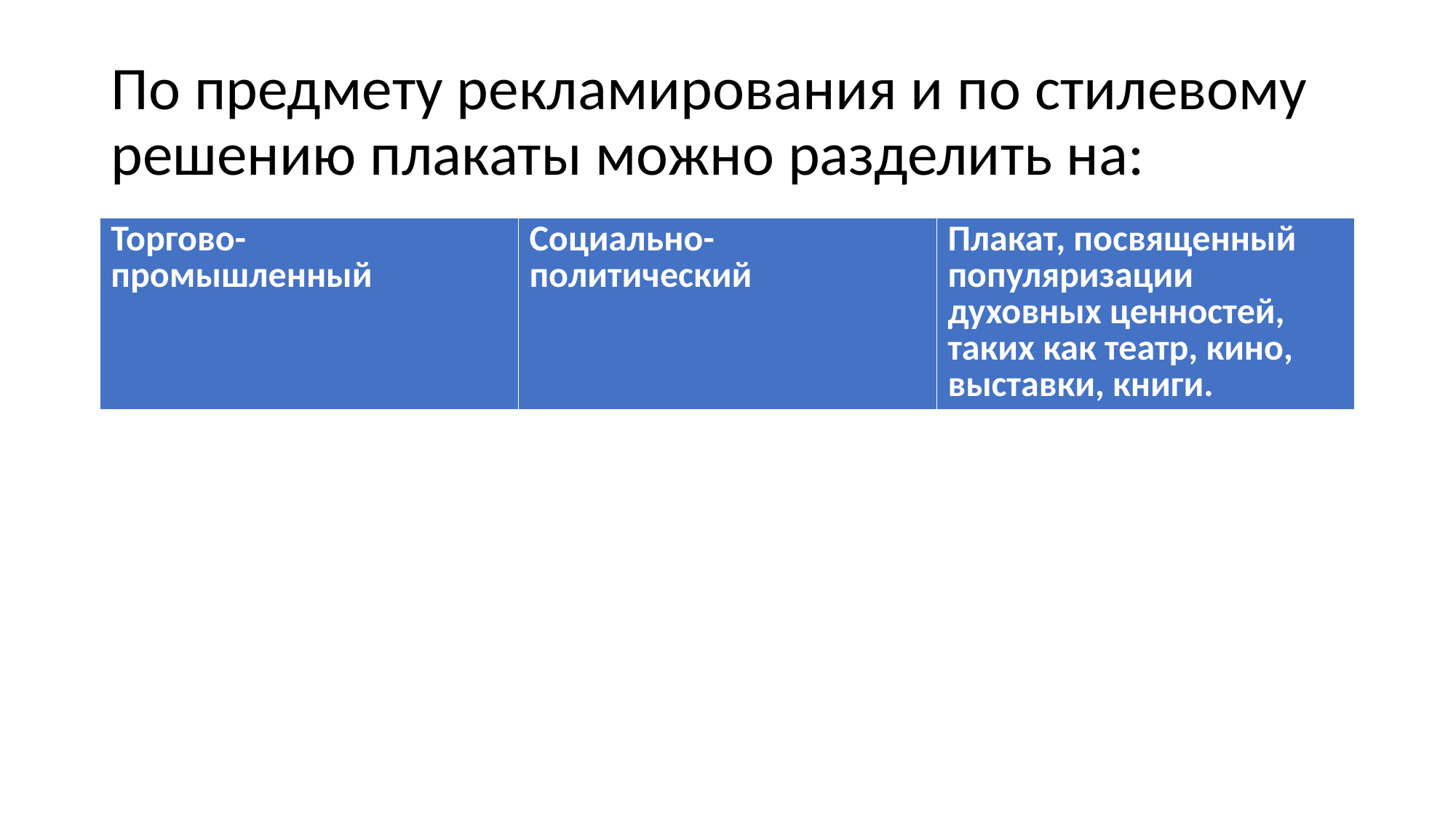

# По предмету рекламирования и по стилевому решению плакаты можно разделить на:
| Торгово-промышленный | Социально-политический | Плакат, посвященный популяризации духовных ценностей, таких как театр, кино, выставки, книги. |
| --- | --- | --- |